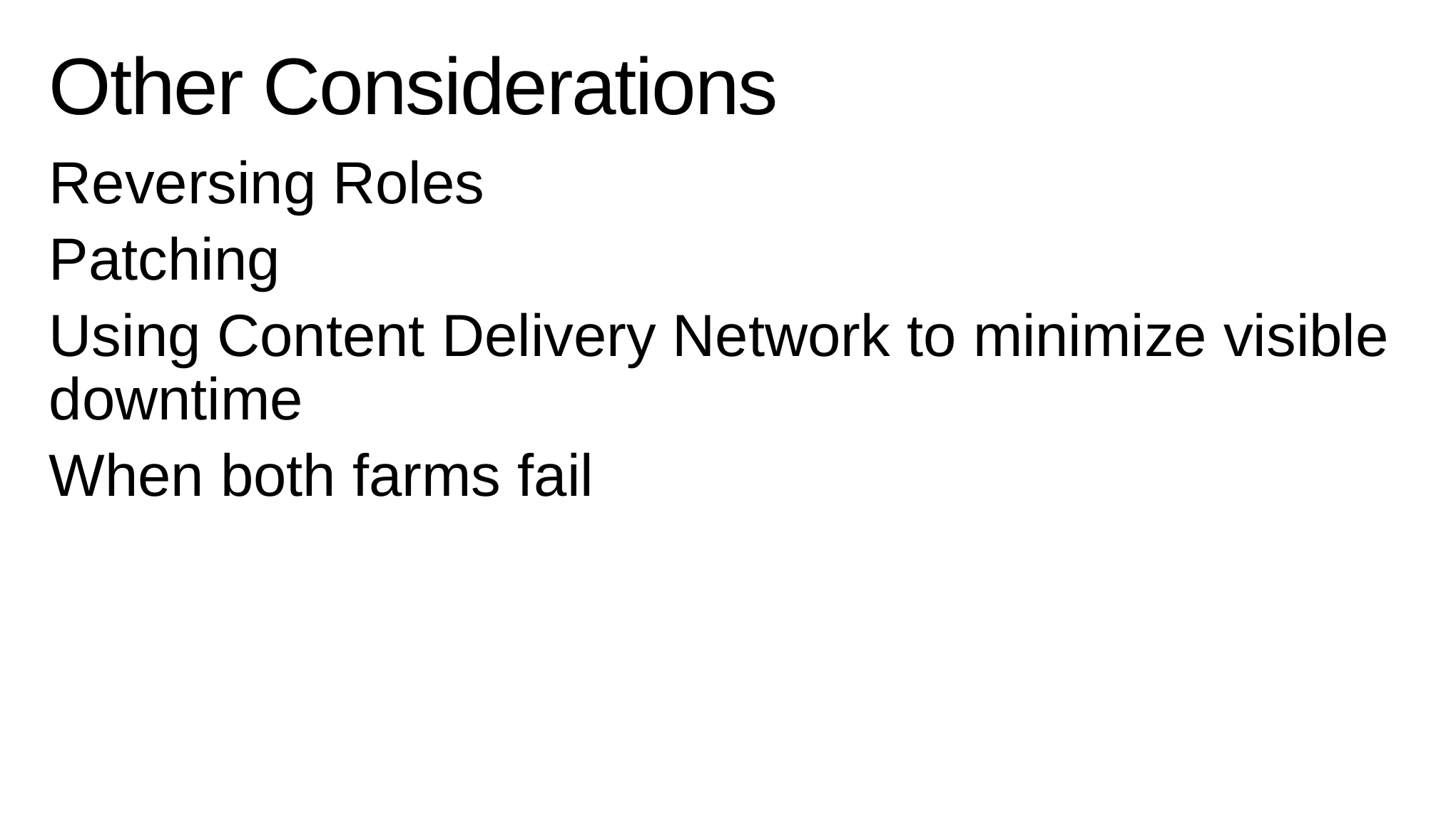

# Other Considerations
Reversing Roles
Patching
Using Content Delivery Network to minimize visible downtime
When both farms fail